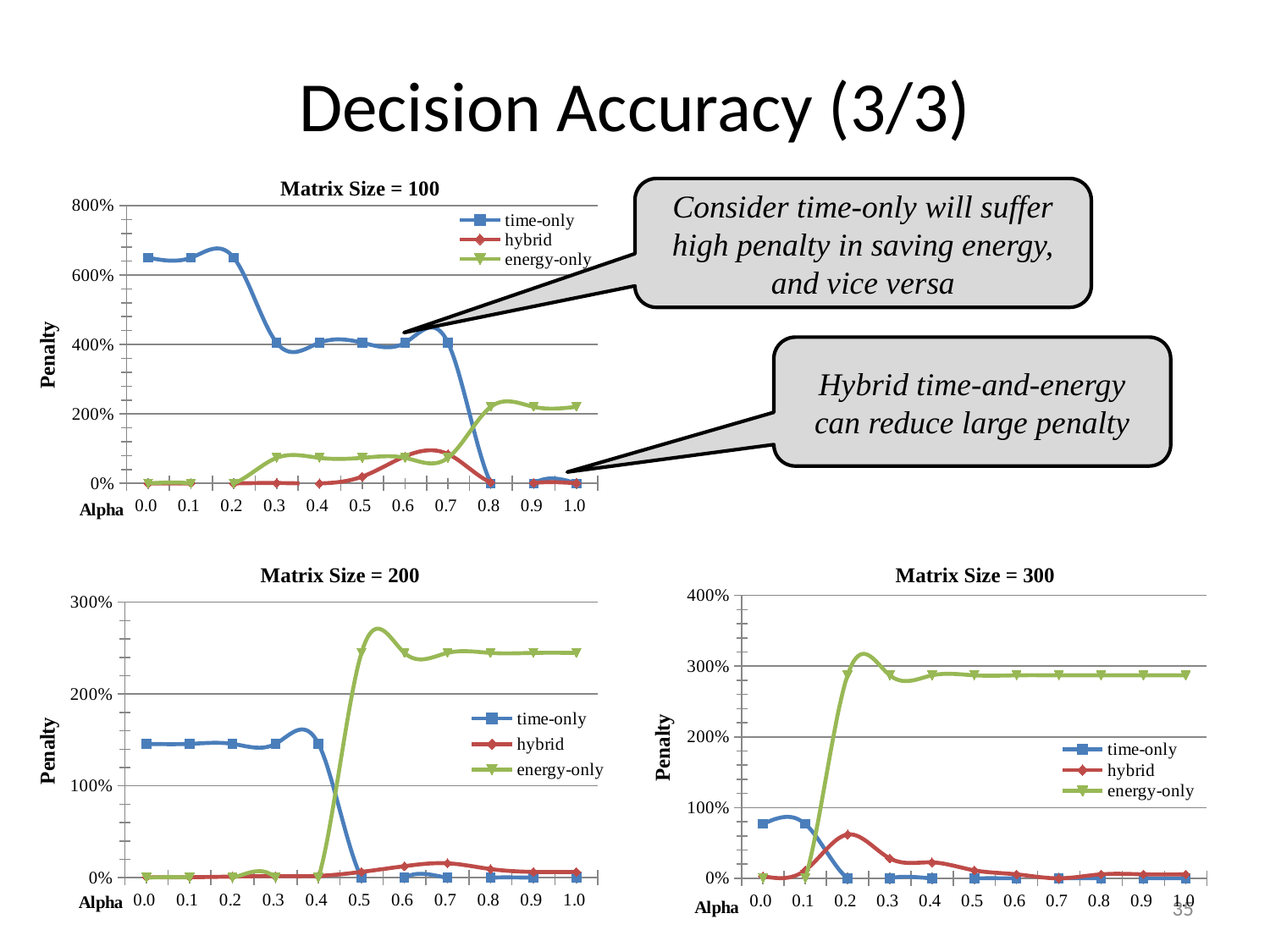

# Decision Accuracy (3/3)
Matrix Size = 100
Consider time-only will suffer high penalty in saving energy, and vice versa

### Chart

| Category |  |  |  |
|---|---|---|---|
| 0 | 6.498608170993561 | 0.0 | 0.0 |
| 0.1 | 6.498608170993561 | 0.0 | 0.0 |
| 0.2 | 6.498608170993561 | 0.0 | 0.0 |
| 0.30000000000000021 | 4.050663712781928 | 0.010858322657059737 | 0.7346232935663254 |
| 0.4 | 4.050663712781928 | 0.0 | 0.7346232935663254 |
| 0.5 | 4.050663712781928 | 0.1949179953557479 | 0.7346232935663254 |
| 0.60000000000000031 | 4.050663712781928 | 0.779671981422992 | 0.7346232935663254 |
| 0.70000000000000029 | 4.050663712781928 | 0.8446446465415753 | 0.7346232935663254 |
| 0.79999999999999993 | 0.0 | 0.027705228712382436 | 2.2030449732908743 |
| 0.89999999999999991 | 0.0 | 0.011543845296826047 | 2.2030449732908743 |
| 0.99999999999999989 | 0.0 | 0.0046175381187303485 | 2.2030449732908743 |
Hybrid time-and-energy can reduce large penalty
Matrix Size = 200
Matrix Size = 300

### Chart

| Category |  |  |  |
|---|---|---|---|
| 0 | 1.4577824831741997 | 0.004916522061222904 | 0.0 |
| 0.1 | 1.4577824831741997 | 0.004916522061222904 | 0.0 |
| 0.2 | 1.4577824831741997 | 0.012291305153057435 | 0.0 |
| 0.30000000000000021 | 1.4577824831741997 | 0.01720782721428045 | 0.0 |
| 0.4 | 1.4577824831741997 | 0.019666088244891952 | 0.0 |
| 0.5 | 0.0 | 0.0626191642877474 | 2.448377705739345 |
| 0.60000000000000031 | 0.0 | 0.12523832857549475 | 2.448377705739345 |
| 0.70000000000000029 | 0.0 | 0.15654791071936838 | 2.448377705739345 |
| 0.79999999999999993 | 0.0 | 0.09392874643162098 | 2.448377705739345 |
| 0.89999999999999991 | 0.0 | 0.0626191642877474 | 2.448377705739345 |
| 0.99999999999999989 | 0.0 | 0.0626191642877474 | 2.448377705739345 |

### Chart

| Category |  |  |  |
|---|---|---|---|
| 0 | 0.7683599917622023 | 0.028448685384773714 | 0.0 |
| 0.1 | 0.7683599917622023 | 0.11379474153909525 | 0.0 |
| 0.2 | 0.0 | 0.619355186211142 | 2.8708064019698347 |
| 0.30000000000000021 | 0.0 | 0.2815250846414282 | 2.8708064019698347 |
| 0.4 | 0.0 | 0.2252200677131426 | 2.8708064019698347 |
| 0.5 | 0.0 | 0.11261003385657124 | 2.8708064019698347 |
| 0.60000000000000031 | 0.0 | 0.056305016928285635 | 2.8708064019698347 |
| 0.70000000000000029 | 0.0 | 0.0 | 2.8708064019698347 |
| 0.79999999999999993 | 0.0 | 0.056305016928285635 | 2.8708064019698347 |
| 0.89999999999999991 | 0.0 | 0.056305016928285635 | 2.8708064019698347 |
| 0.99999999999999989 | 0.0 | 0.056305016928285635 | 2.8708064019698347 |
35